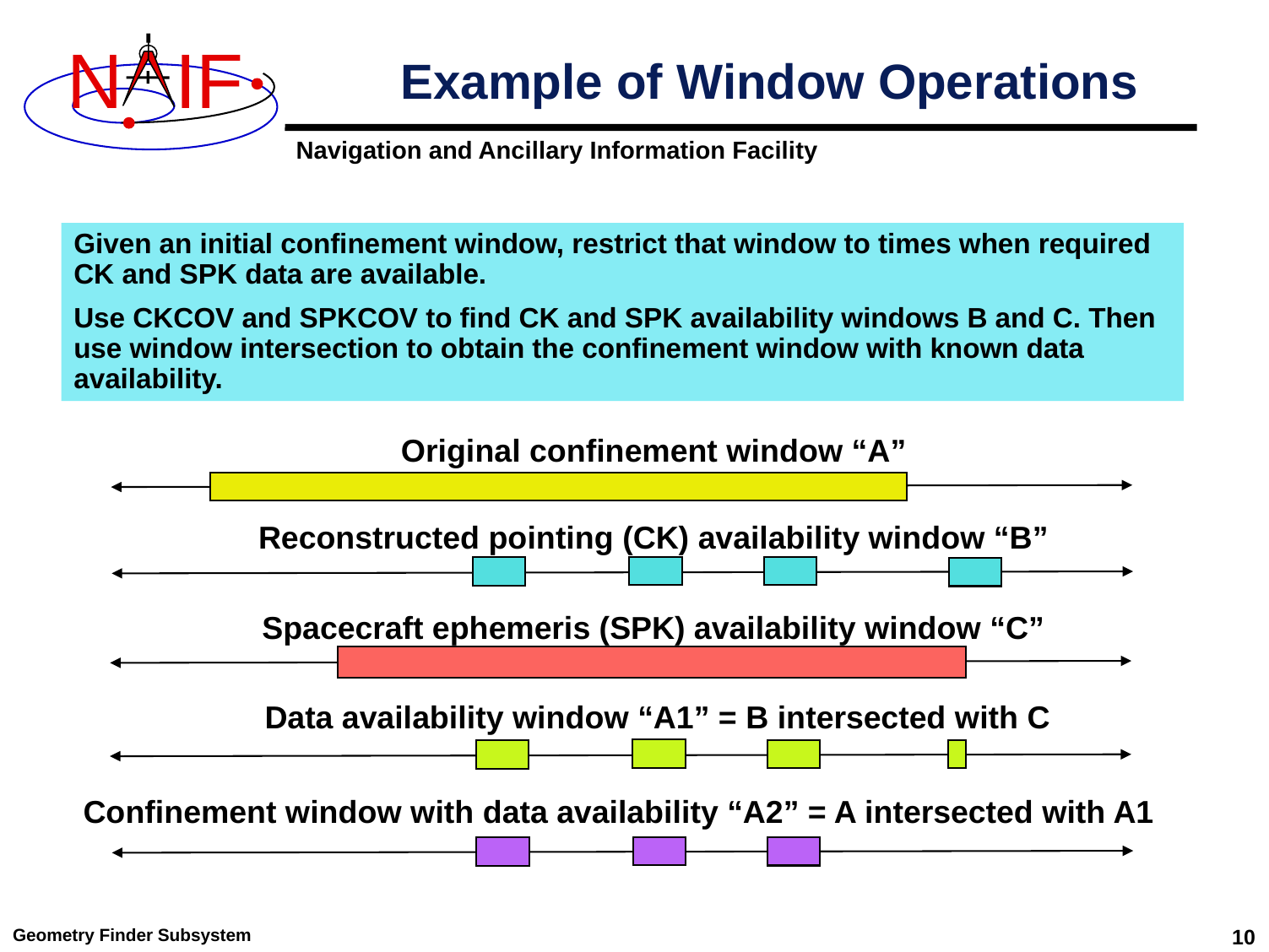

# Example of Window Operations
Given an initial confinement window, restrict that window to times when required CK and SPK data are available.
Use CKCOV and SPKCOV to find CK and SPK availability windows B and C. Then use window intersection to obtain the confinement window with known data availability.
Original confinement window “A”

Reconstructed pointing (CK) availability window “B”

Spacecraft ephemeris (SPK) availability window “C”

Data availability window “A1” = B intersected with C

Confinement window with data availability “A2” = A intersected with A1

Geometry Finder Subsystem
10